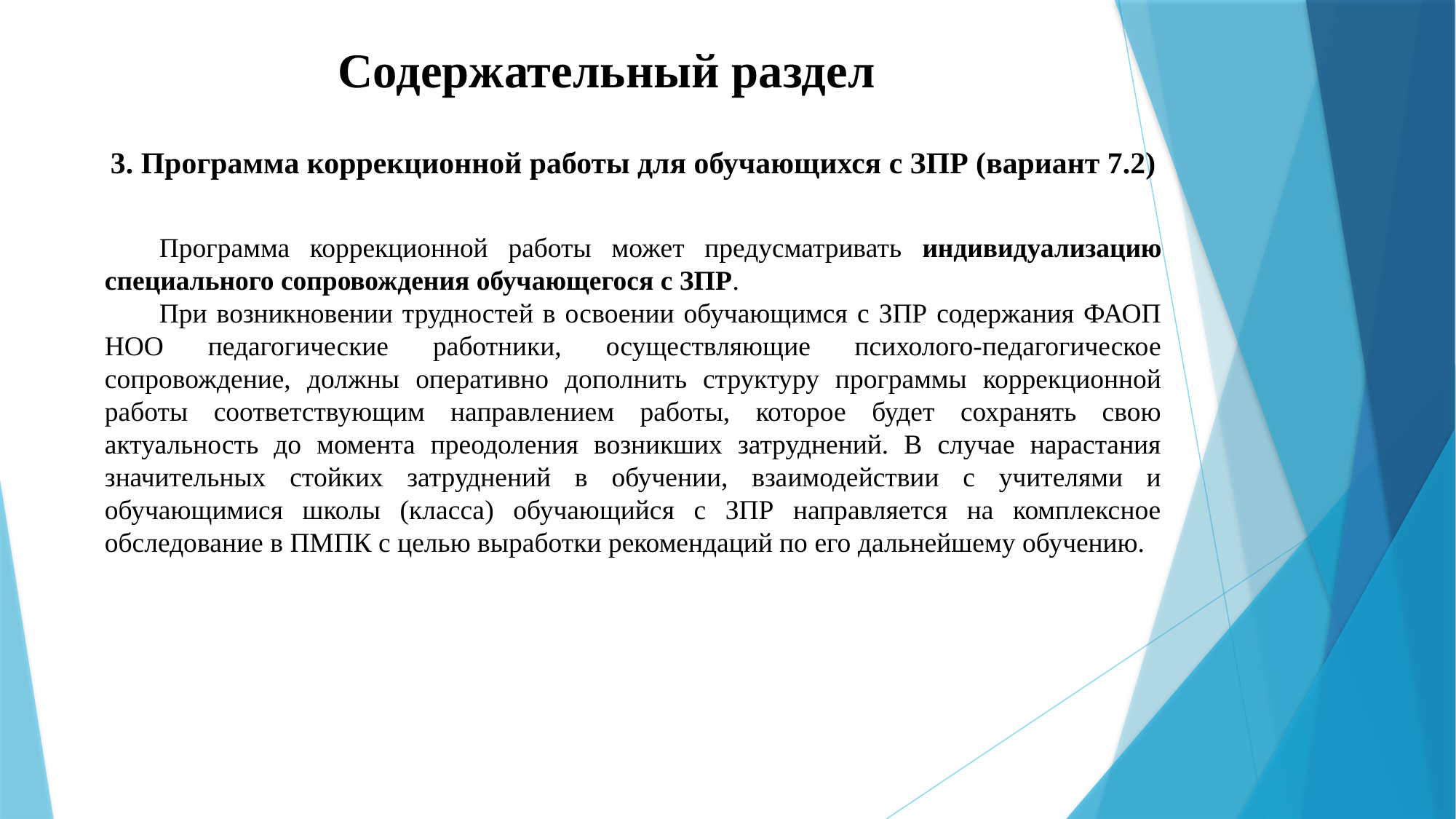

# Содержательный раздел
3. Программа коррекционной работы для обучающихся с ЗПР (вариант 7.2)

Программа коррекционной работы может предусматривать индивидуализацию специального сопровождения обучающегося с ЗПР.
При возникновении трудностей в освоении обучающимся с ЗПР содержания ФАОП НОО педагогические работники, осуществляющие психолого-педагогическое сопровождение, должны оперативно дополнить структуру программы коррекционной работы соответствующим направлением работы, которое будет сохранять свою актуальность до момента преодоления возникших затруднений. В случае нарастания значительных стойких затруднений в обучении, взаимодействии с учителями и обучающимися школы (класса) обучающийся с ЗПР направляется на комплексное обследование в ПМПК с целью выработки рекомендаций по его дальнейшему обучению.